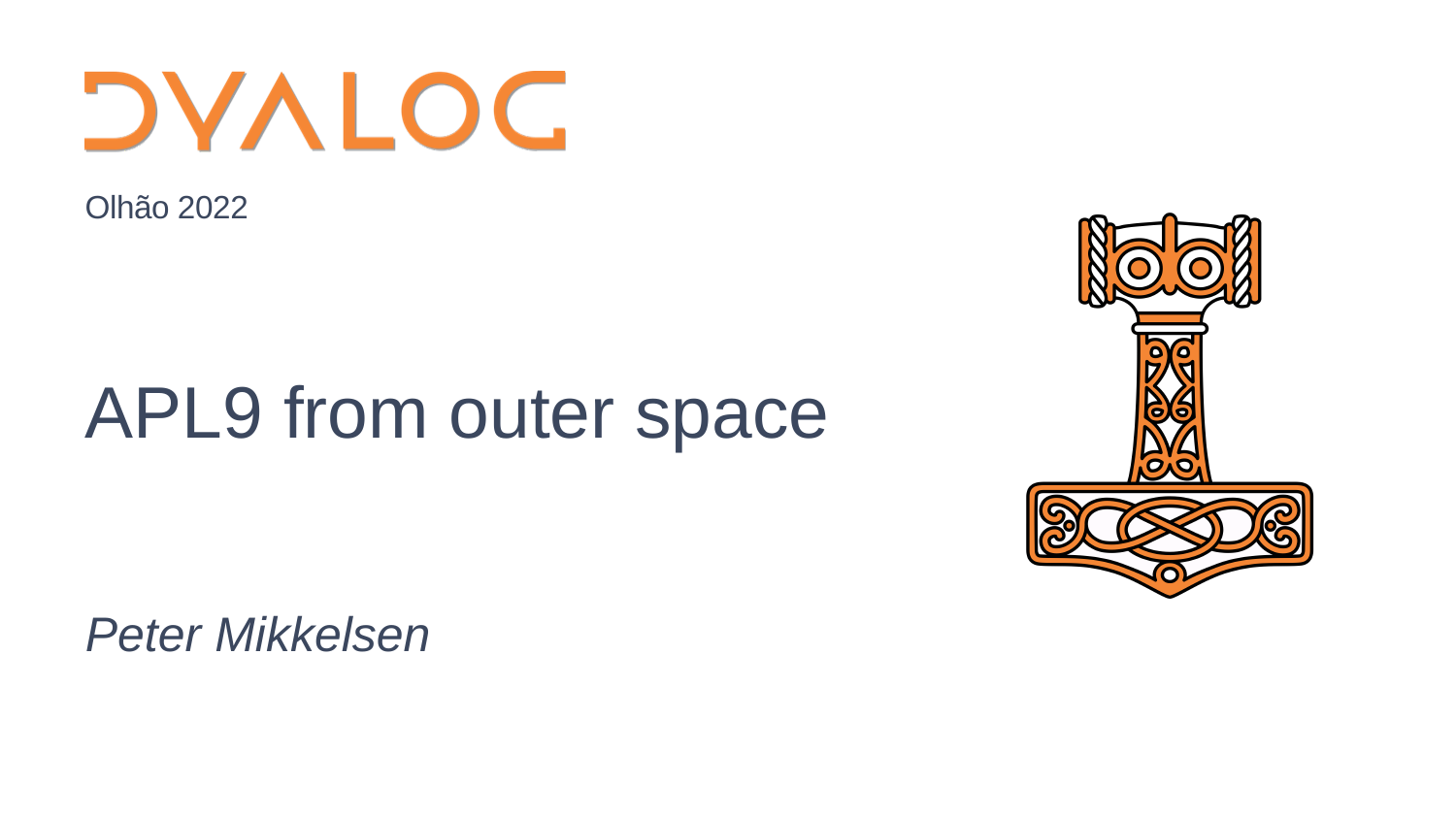

# APL9 from outer space
Peter Mikkelsen